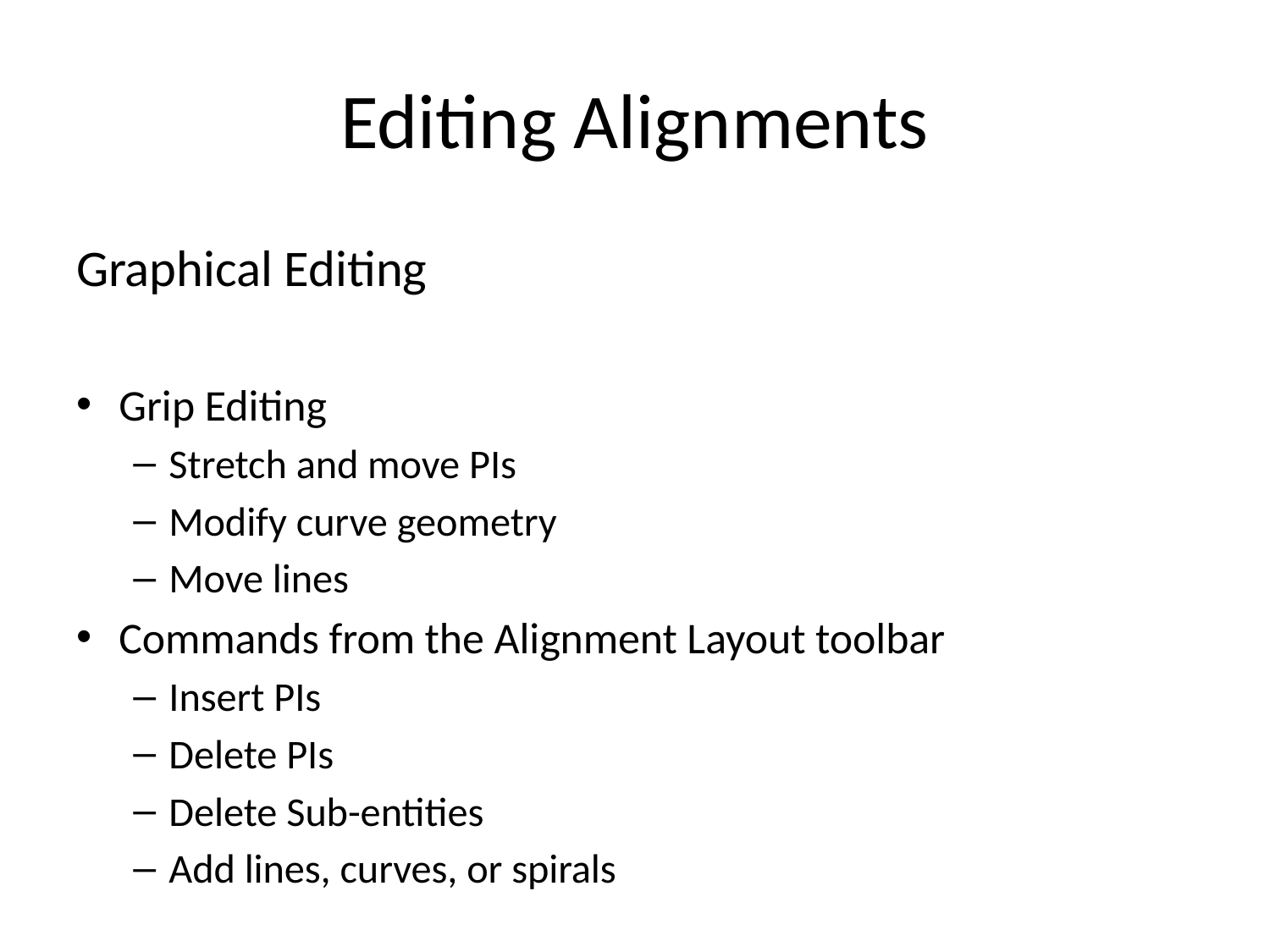

# Editing Alignments
Graphical Editing

Grip Editing
Stretch and move PIs
Modify curve geometry
Move lines
Commands from the Alignment Layout toolbar
Insert PIs
Delete PIs
Delete Sub-entities
Add lines, curves, or spirals